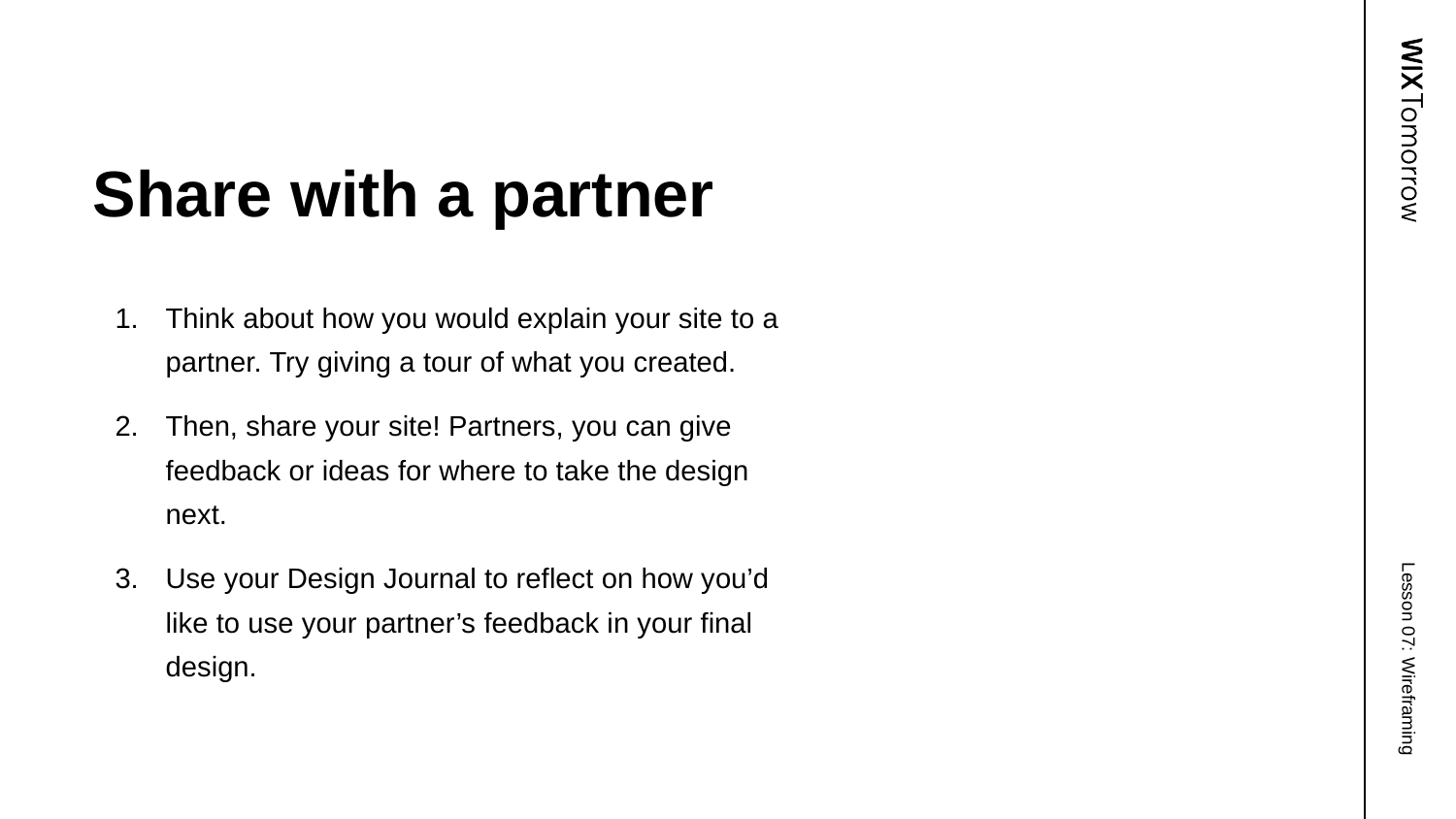

# Share with a partner
Think about how you would explain your site to a partner. Try giving a tour of what you created.
Then, share your site! Partners, you can give feedback or ideas for where to take the design next.
Use your Design Journal to reflect on how you’d like to use your partner’s feedback in your final design.